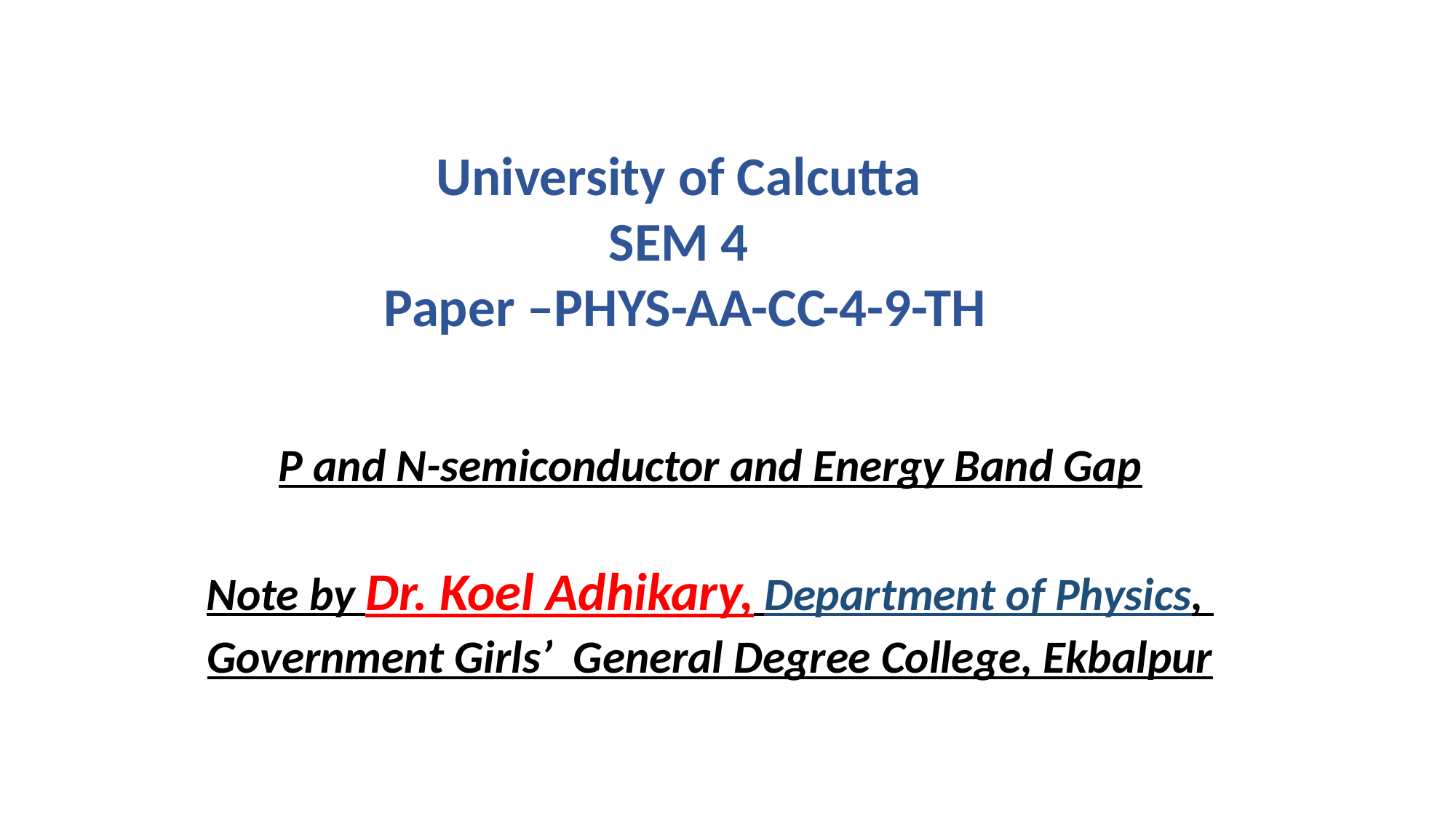

University of Calcutta
SEM 4
Paper –PHYS-AA-CC-4-9-TH

P and N-semiconductor and Energy Band Gap

Note by Dr. Koel Adhikary, Department of Physics,
Government Girls’  General Degree College, Ekbalpur